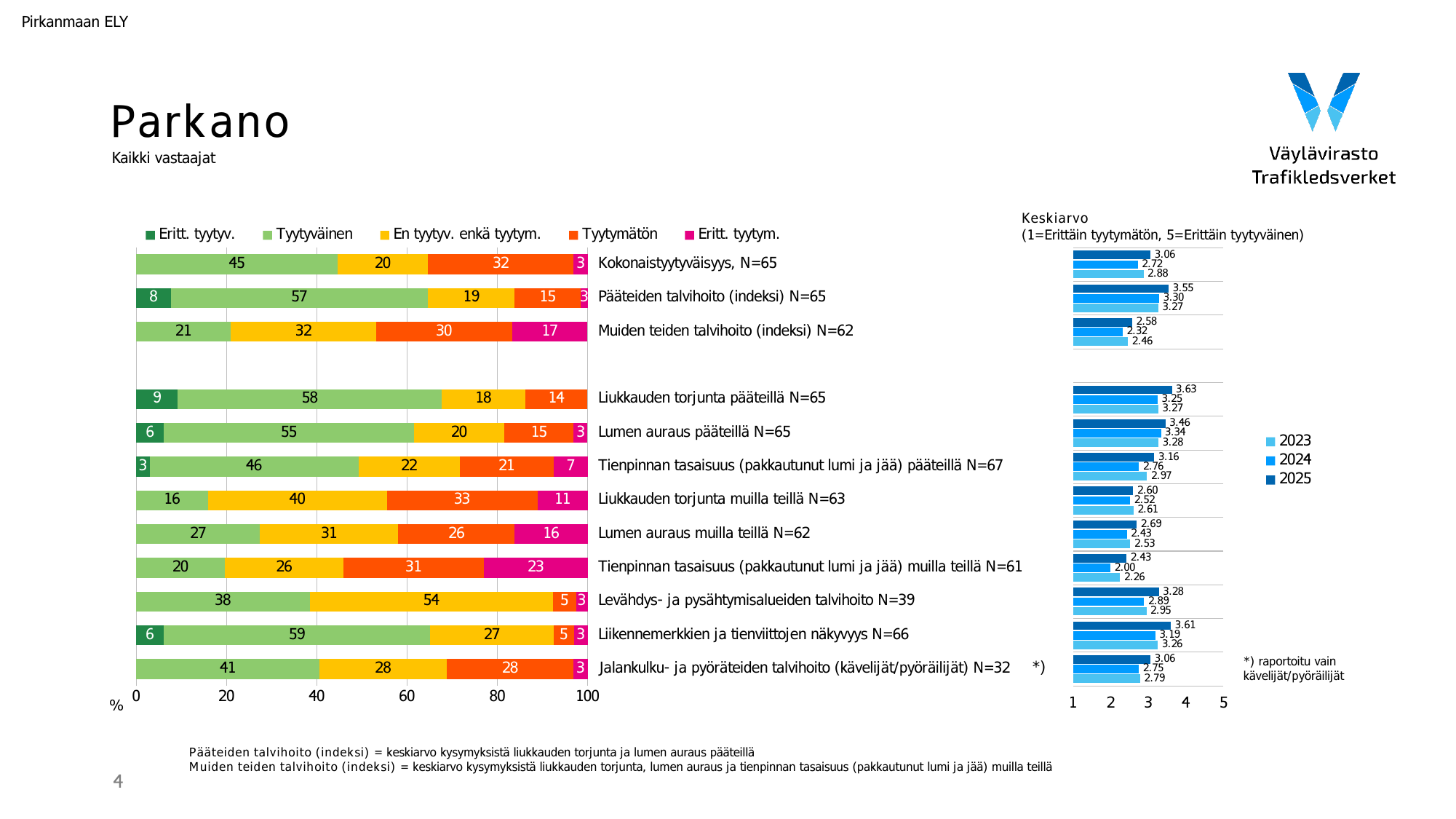

Pirkanmaan ELY
# Parkano
Kaikki vastaajat
Keskiarvo
(1=Erittäin tyytymätön, 5=Erittäin tyytyväinen)

### Chart

| Category | Eritt. tyytyv. | Tyytyväinen | En tyytyv. enkä tyytym. | Tyytymätön | Eritt. tyytym. |
|---|---|---|---|---|---|
| Kokonaistyytyväisyys, N=65 | None | 44.615385 | 20.0 | 32.307692 | 3.076923 |
| Pääteiden talvihoito (indeksi) N=65 | 7.6923075 | 56.92307649999999 | 19.230769000000002 | 14.615384500000001 | 3.076923 |
| Muiden teiden talvihoito (indeksi) N=62 | None | 20.988167333333333 | 32.18573633333333 | 30.095775333333336 | 16.730321 |
|  | None | None | None | None | None |
| Liukkauden torjunta pääteillä N=65 | 9.230769 | 58.461538 | 18.461538 | 13.846154 | None |
| Lumen auraus pääteillä N=65 | 6.153846 | 55.384615 | 20.0 | 15.384615 | 3.076923 |
| Tienpinnan tasaisuus (pakkautunut lumi ja jää) pääteillä N=67 | 2.985075 | 46.268657 | 22.38806 | 20.895522 | 7.462687 |
| Liukkauden torjunta muilla teillä N=63 | None | 15.873016 | 39.68254 | 33.333333 | 11.111111 |
| Lumen auraus muilla teillä N=62 | None | 27.419355 | 30.645161 | 25.806452 | 16.129032 |
| Tienpinnan tasaisuus (pakkautunut lumi ja jää) muilla teillä N=61 | None | 19.672131 | 26.229508 | 31.147541 | 22.95082 |
| Levähdys- ja pysähtymisalueiden talvihoito N=39 | None | 38.461538 | 53.846154 | 5.128205 | 2.564103 |
| Liikennemerkkien ja tienviittojen näkyvyys N=66 | 6.060606 | 59.090909 | 27.272727 | 4.545455 | 3.030303 |
| Jalankulku- ja pyöräteiden talvihoito (kävelijät/pyöräilijät) N=32 | None | 40.625 | 28.125 | 28.125 | 3.125 |

### Chart

| Category | 2025 | 2024 | 2023 |
|---|---|---|---|
*) raportoitu vain
kävelijät/pyöräilijät
*)
%
Pääteiden talvihoito (indeksi) = keskiarvo kysymyksistä liukkauden torjunta ja lumen auraus pääteillä
Muiden teiden talvihoito (indeksi) = keskiarvo kysymyksistä liukkauden torjunta, lumen auraus ja tienpinnan tasaisuus (pakkautunut lumi ja jää) muilla teillä

4